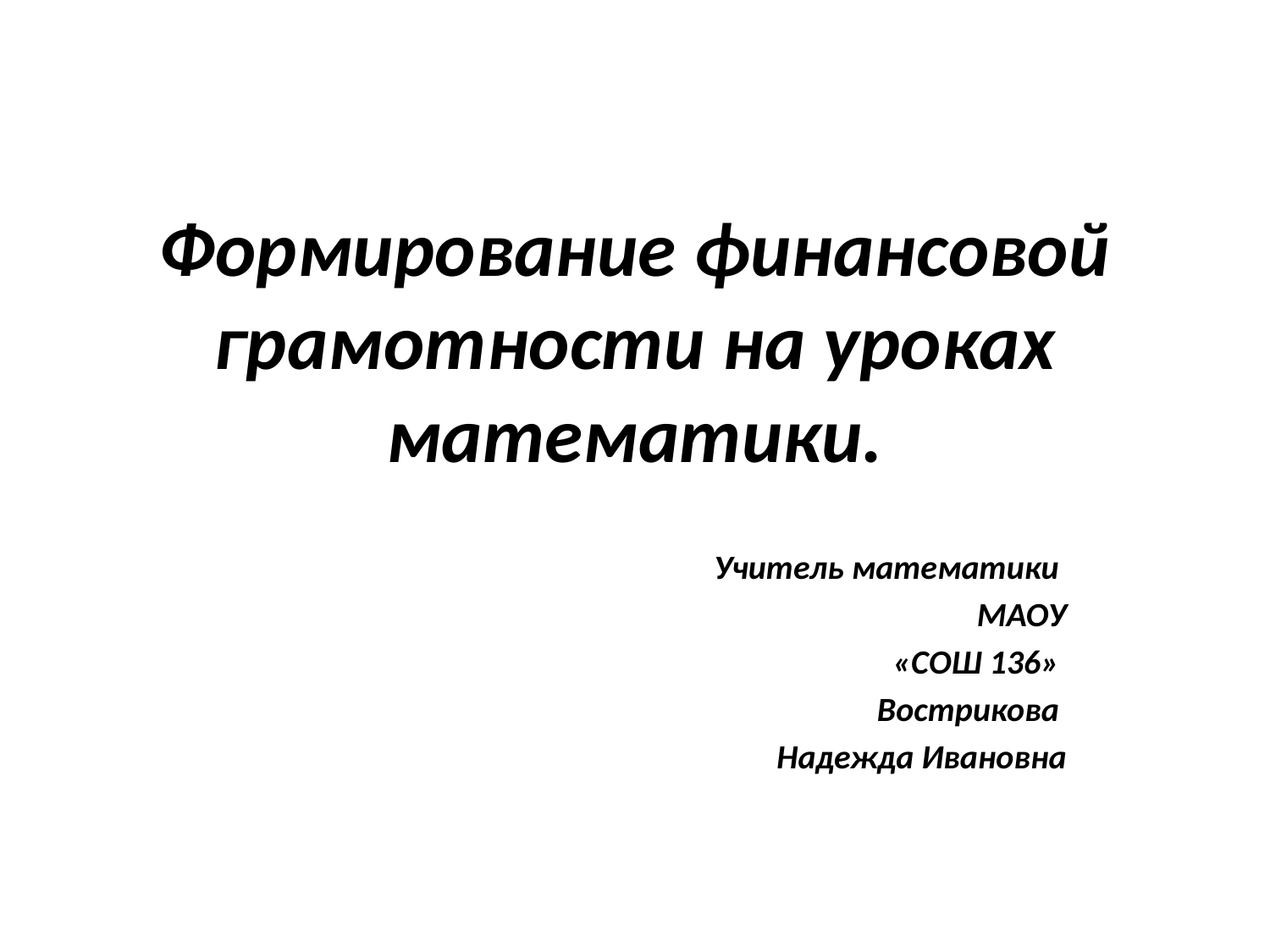

# Формирование финансовой грамотности на уроках математики.
Учитель математики
МАОУ
 «СОШ 136»
Вострикова
Надежда Ивановна